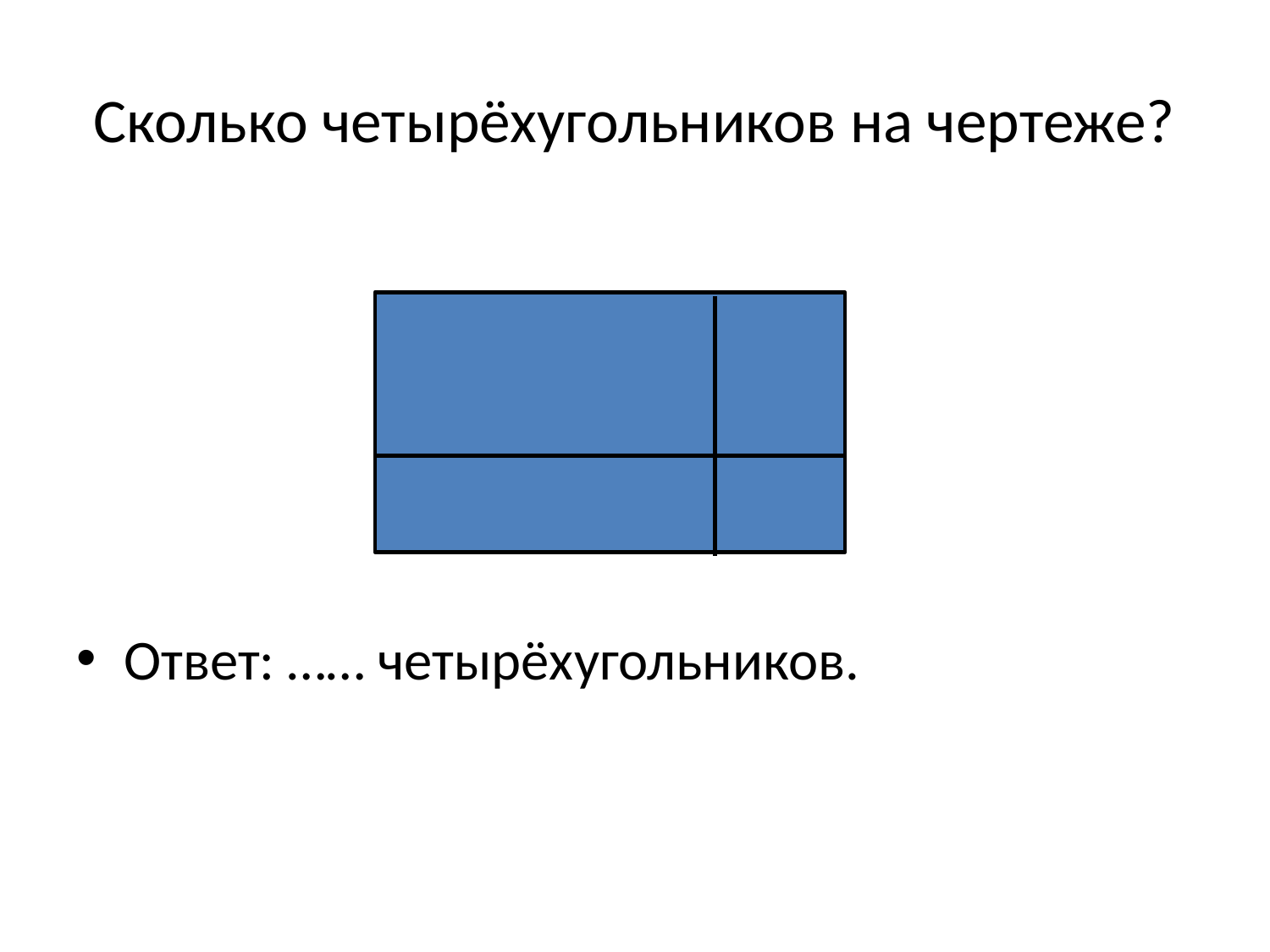

# Сколько четырёхугольников на чертеже?

Ответ: …… четырёхугольников.